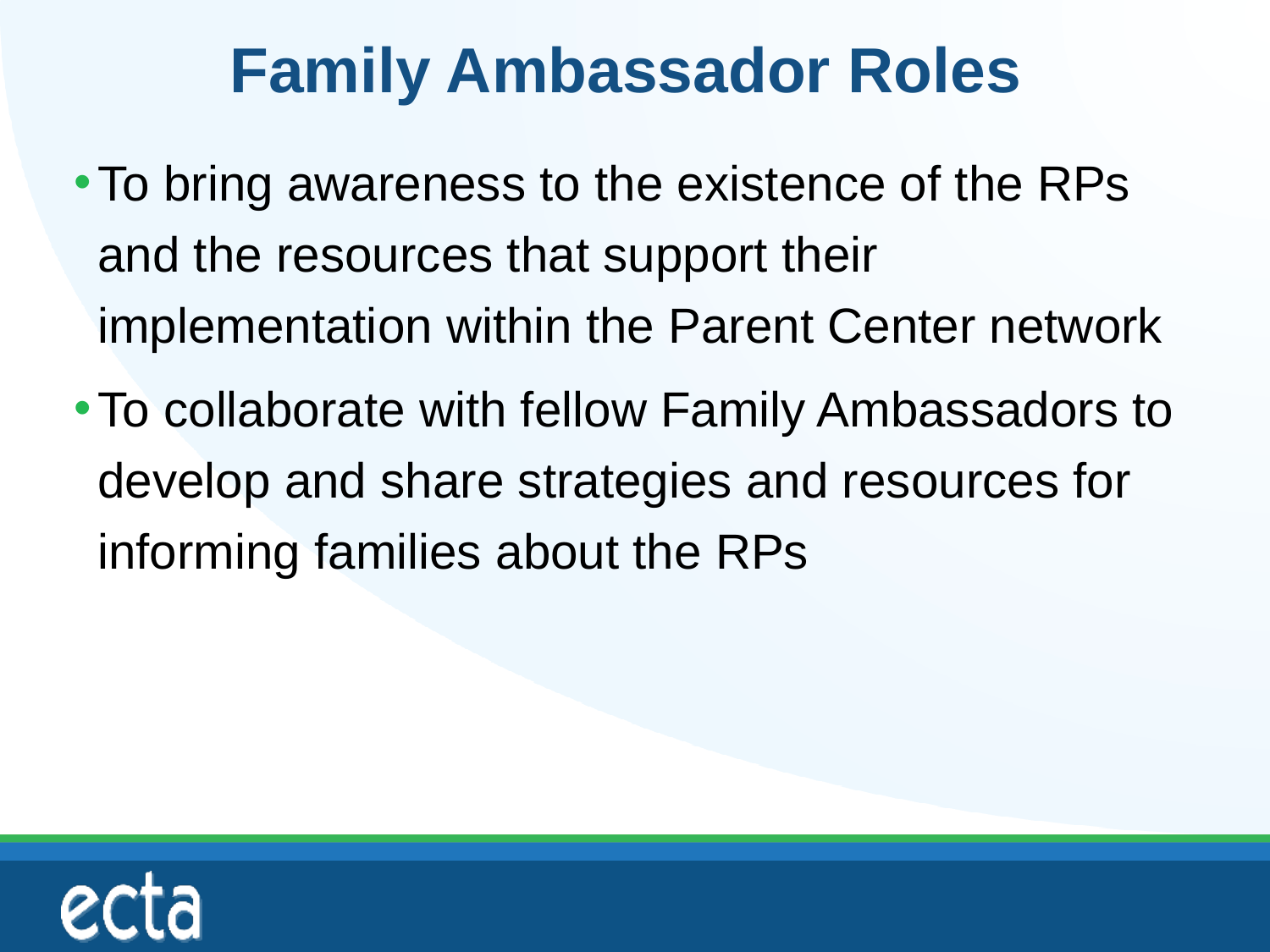

# Family Ambassador Roles
To bring awareness to the existence of the RPs and the resources that support their implementation within the Parent Center network
To collaborate with fellow Family Ambassadors to develop and share strategies and resources for informing families about the RPs